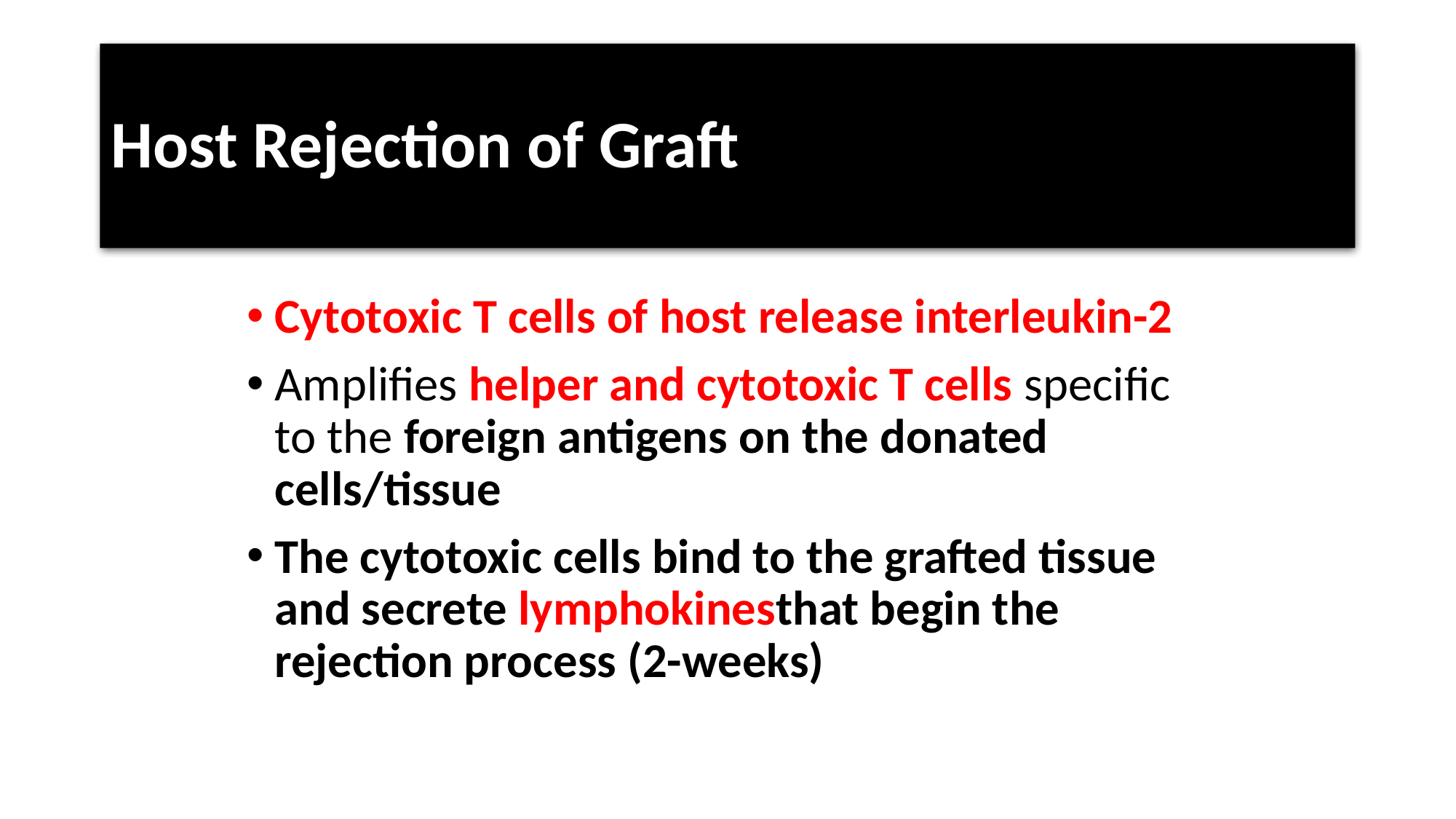

# Host Rejection of Graft
Cytotoxic T cells of host release interleukin-2
Amplifies helper and cytotoxic T cells specific to the foreign antigens on the donated cells/tissue
The cytotoxic cells bind to the grafted tissue and secrete lymphokinesthat begin the rejection process (2-weeks)